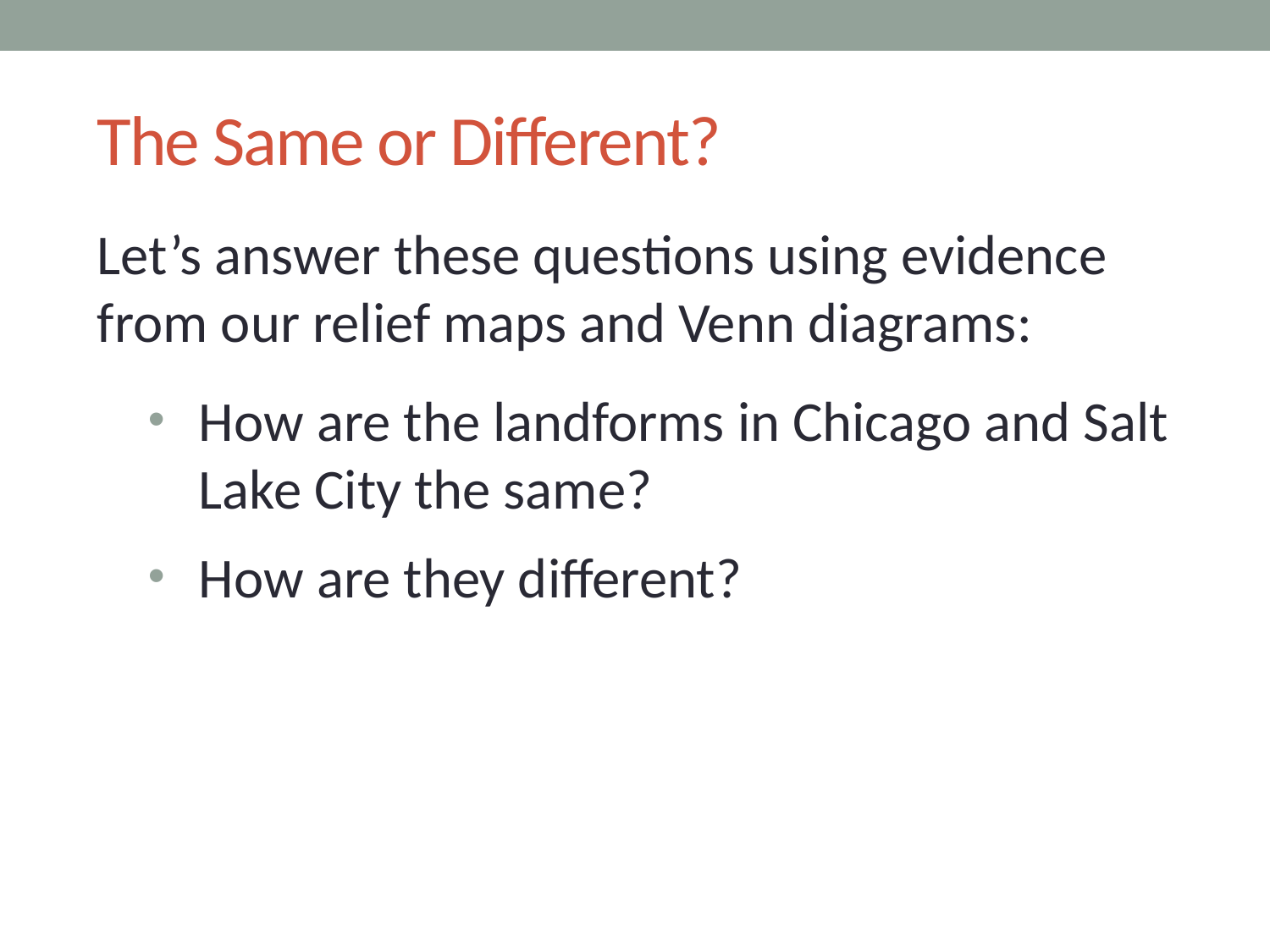

# The Same or Different?
Let’s answer these questions using evidence from our relief maps and Venn diagrams:
How are the landforms in Chicago and Salt Lake City the same?
How are they different?